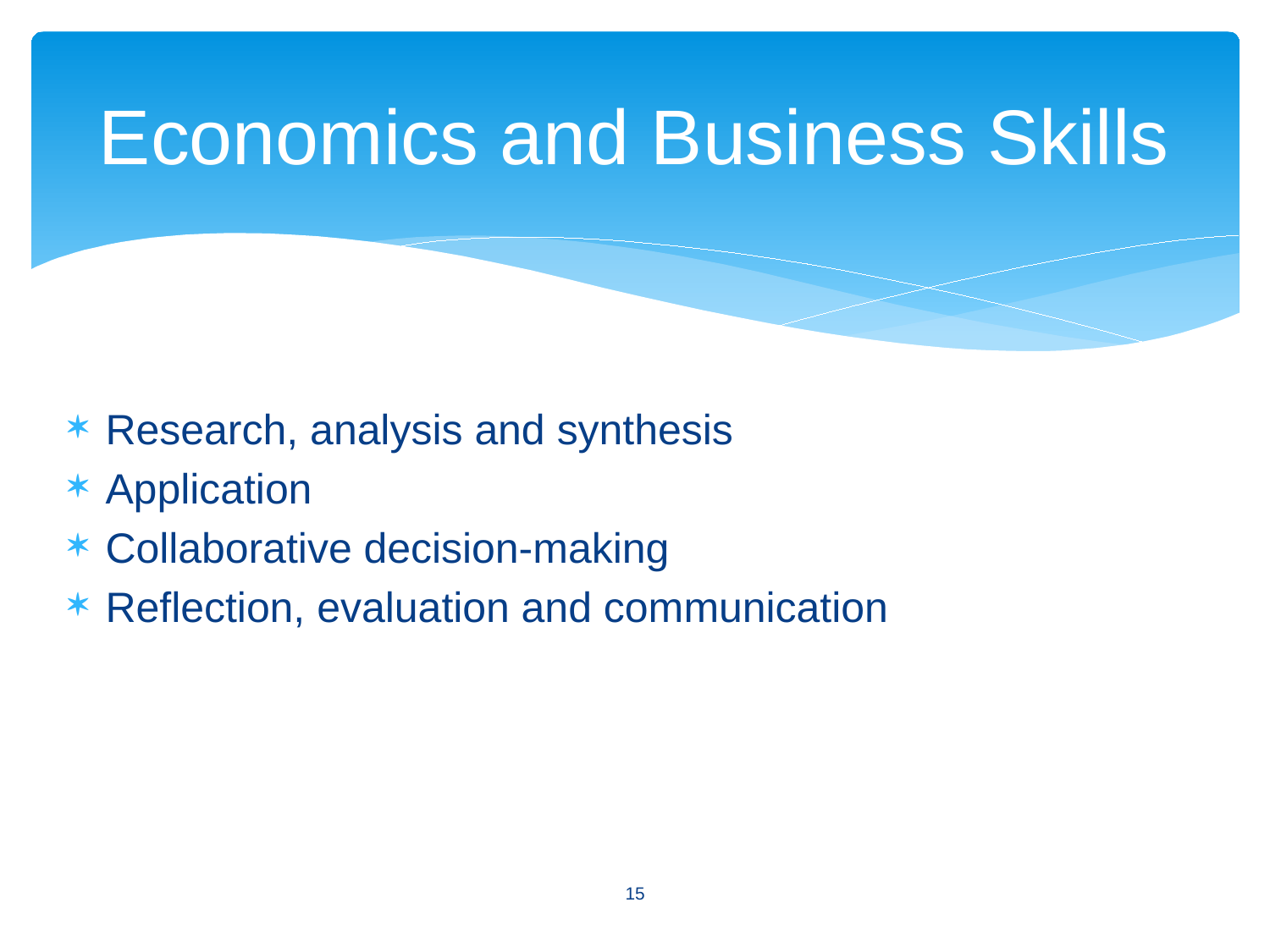

# Economics and Business Skills
Research, analysis and synthesis
Application
Collaborative decision-making
Reflection, evaluation and communication
15